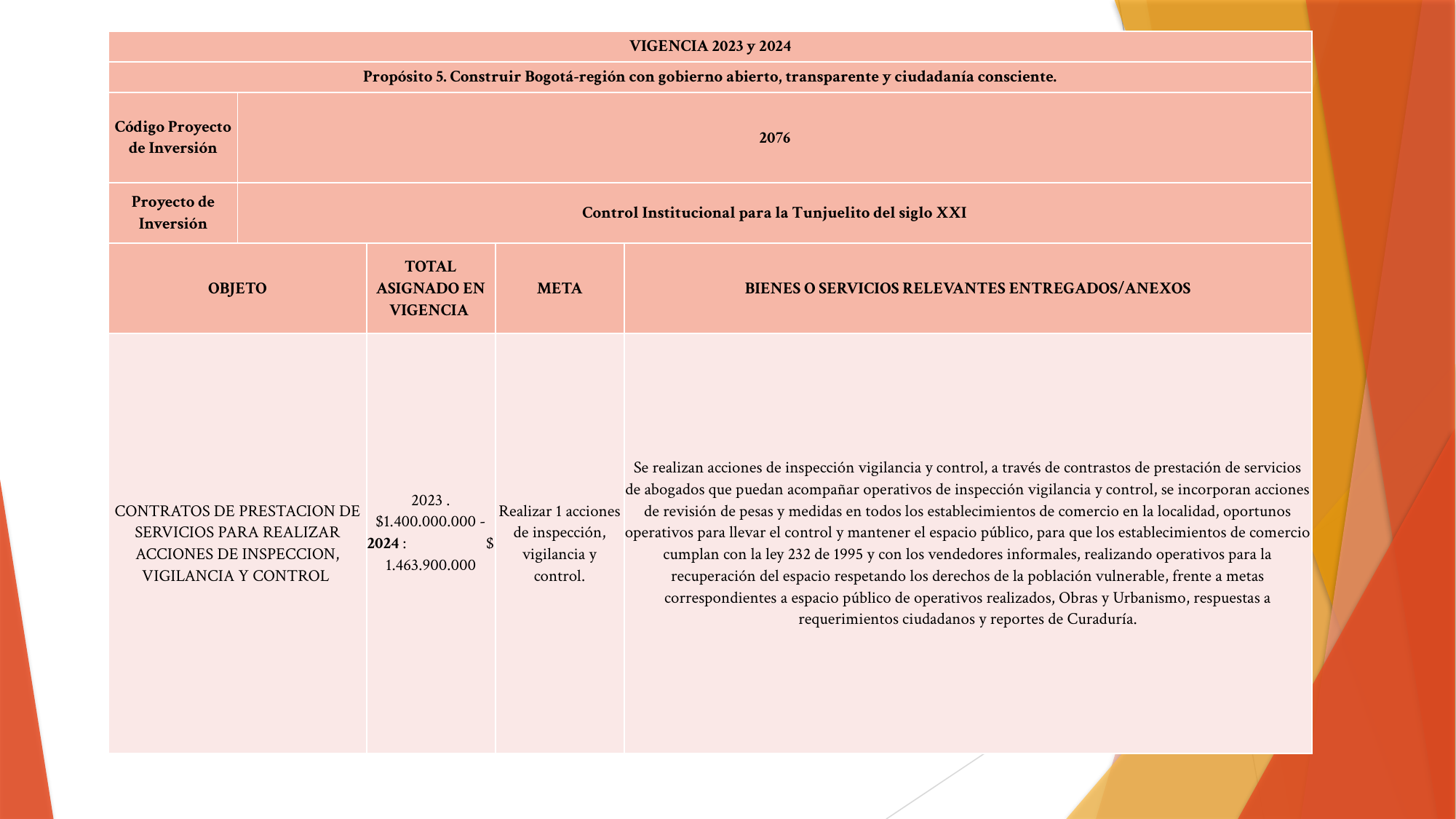

| VIGENCIA 2023 y 2024 |  |  |  |  |
| --- | --- | --- | --- | --- |
| Propósito 5. Construir Bogotá-región con gobierno abierto, transparente y ciudadanía consciente. |  |  |  |  |
| Código Proyecto de Inversión | 2076 |  |  |  |
| Proyecto de Inversión | Control Institucional para la Tunjuelito del siglo XXI |  |  |  |
| OBJETO |  | TOTAL ASIGNADO EN VIGENCIA | META | BIENES O SERVICIOS RELEVANTES ENTREGADOS/ANEXOS |
| CONTRATOS DE PRESTACION DE SERVICIOS PARA REALIZAR ACCIONES DE INSPECCION, VIGILANCIA Y CONTROL |  | 2023 . $1.400.000.000 - 2024 : $ 1.463.900.000 | Realizar 1 acciones de inspección, vigilancia y control. | Se realizan acciones de inspección vigilancia y control, a través de contrastos de prestación de servicios de abogados que puedan acompañar operativos de inspección vigilancia y control, se incorporan acciones de revisión de pesas y medidas en todos los establecimientos de comercio en la localidad, oportunos operativos para llevar el control y mantener el espacio público, para que los establecimientos de comercio cumplan con la ley 232 de 1995 y con los vendedores informales, realizando operativos para la recuperación del espacio respetando los derechos de la población vulnerable, frente a metas correspondientes a espacio público de operativos realizados, Obras y Urbanismo, respuestas a requerimientos ciudadanos y reportes de Curaduría. |